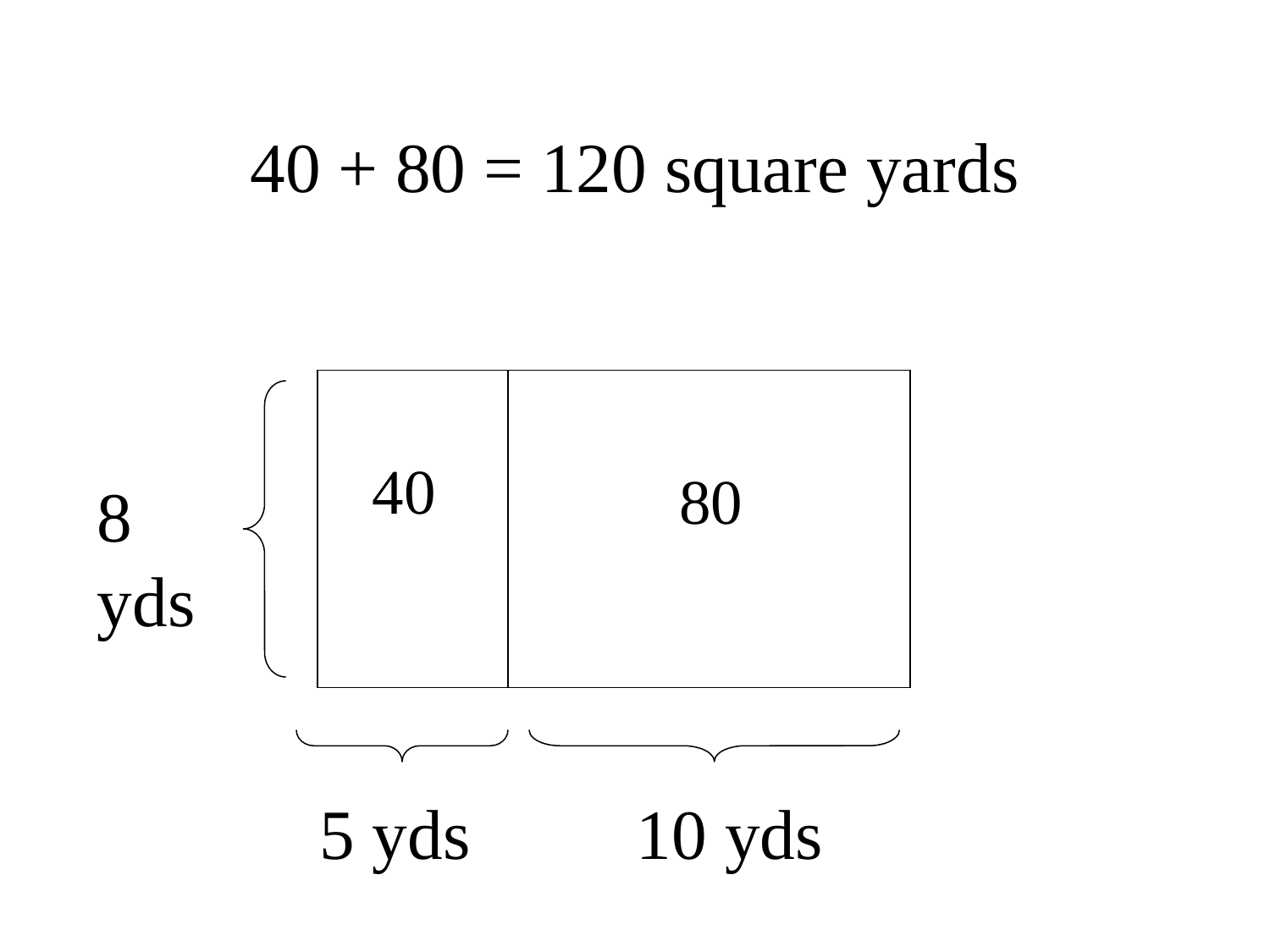

40 + 80 = 120 square yards

  40
	80
8 yds

5 yds
   10 yds